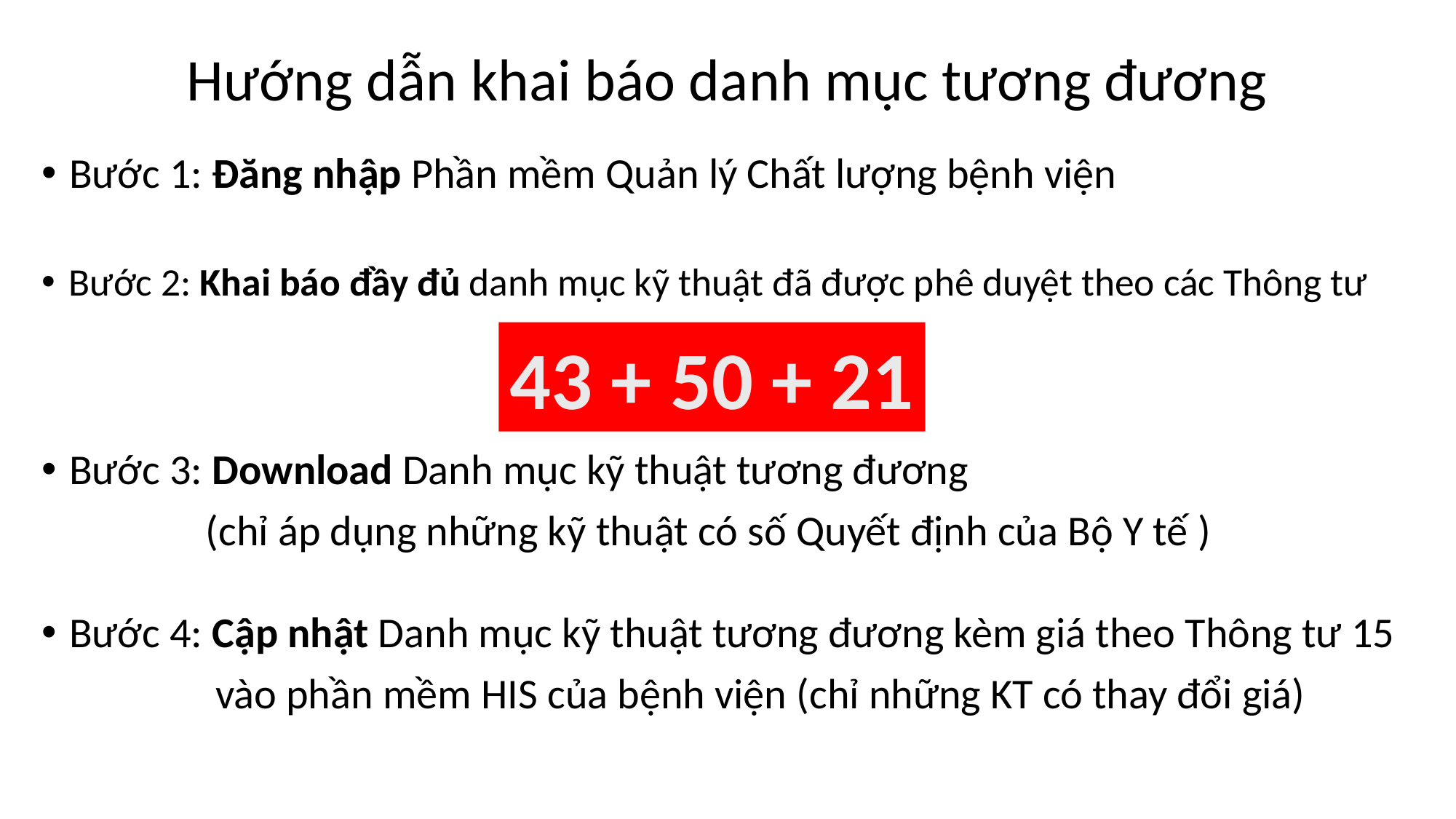

# Hướng dẫn khai báo danh mục tương đương
Bước 1: Đăng nhập Phần mềm Quản lý Chất lượng bệnh viện
Bước 2: Khai báo đầy đủ danh mục kỹ thuật đã được phê duyệt theo các Thông tư

43 + 50 + 21
Bước 3: Download Danh mục kỹ thuật tương đương
                 (chỉ áp dụng những kỹ thuật có số Quyết định của Bộ Y tế )
Bước 4: Cập nhật Danh mục kỹ thuật tương đương kèm giá theo Thông tư 15
                  vào phần mềm HIS của bệnh viện (chỉ những KT có thay đổi giá)